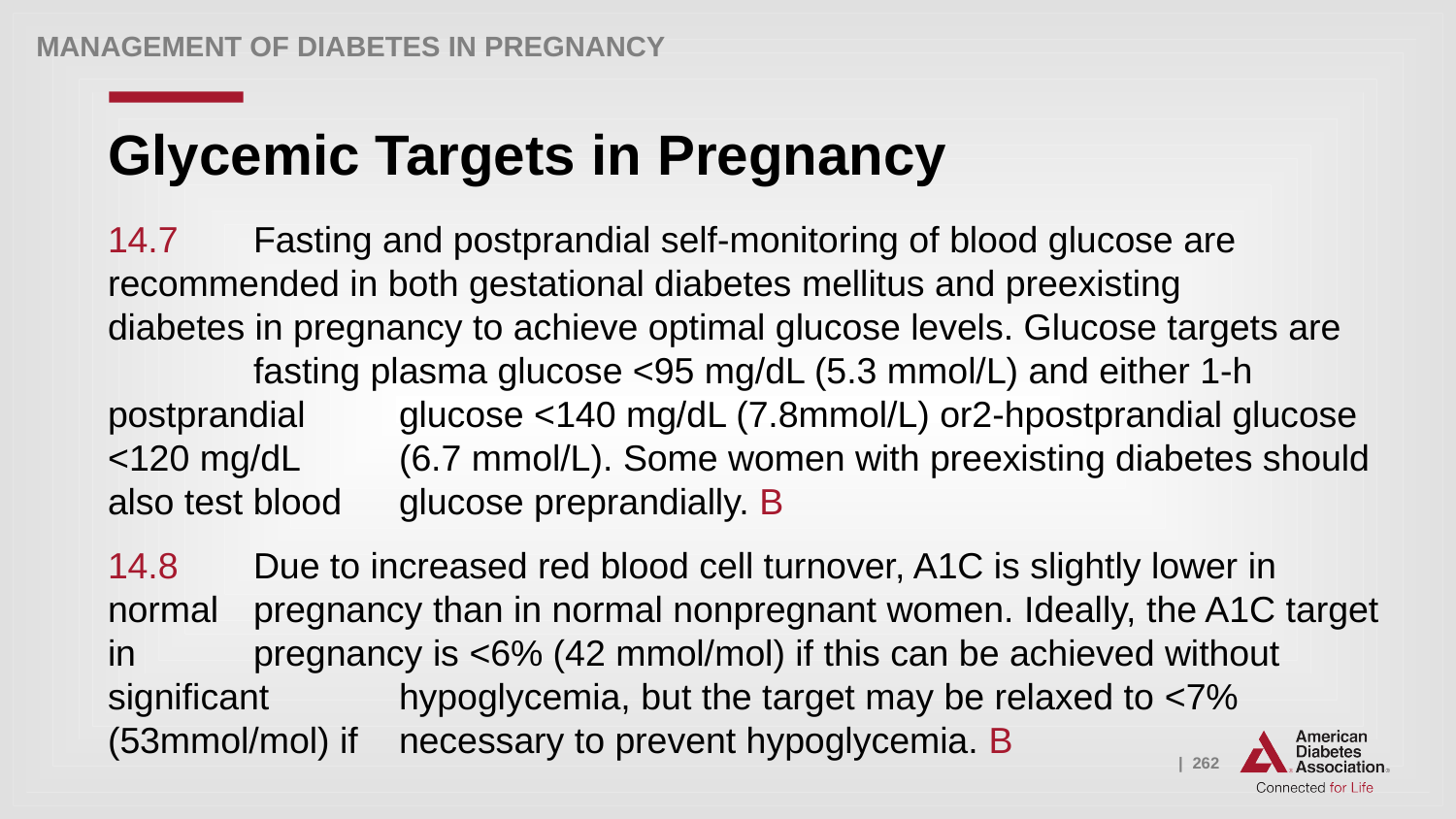

Management of Diabetes in Pregnancy
# Glycemic Targets in Pregnancy
14.7 	Fasting and postprandial self-monitoring of blood glucose are 	recommended in both gestational diabetes mellitus and preexisting 	diabetes in pregnancy to achieve optimal glucose levels. Glucose targets are 	fasting plasma glucose <95 mg/dL (5.3 mmol/L) and either 1-h postprandial 	glucose <140 mg/dL (7.8mmol/L) or2-hpostprandial glucose <120 mg/dL 	(6.7 mmol/L). Some women with preexisting diabetes should also test blood 	glucose preprandially. B
14.8 	Due to increased red blood cell turnover, A1C is slightly lower in normal 	pregnancy than in normal nonpregnant women. Ideally, the A1C target in 	pregnancy is <6% (42 mmol/mol) if this can be achieved without significant 	hypoglycemia, but the target may be relaxed to <7% (53mmol/mol) if 	necessary to prevent hypoglycemia. B